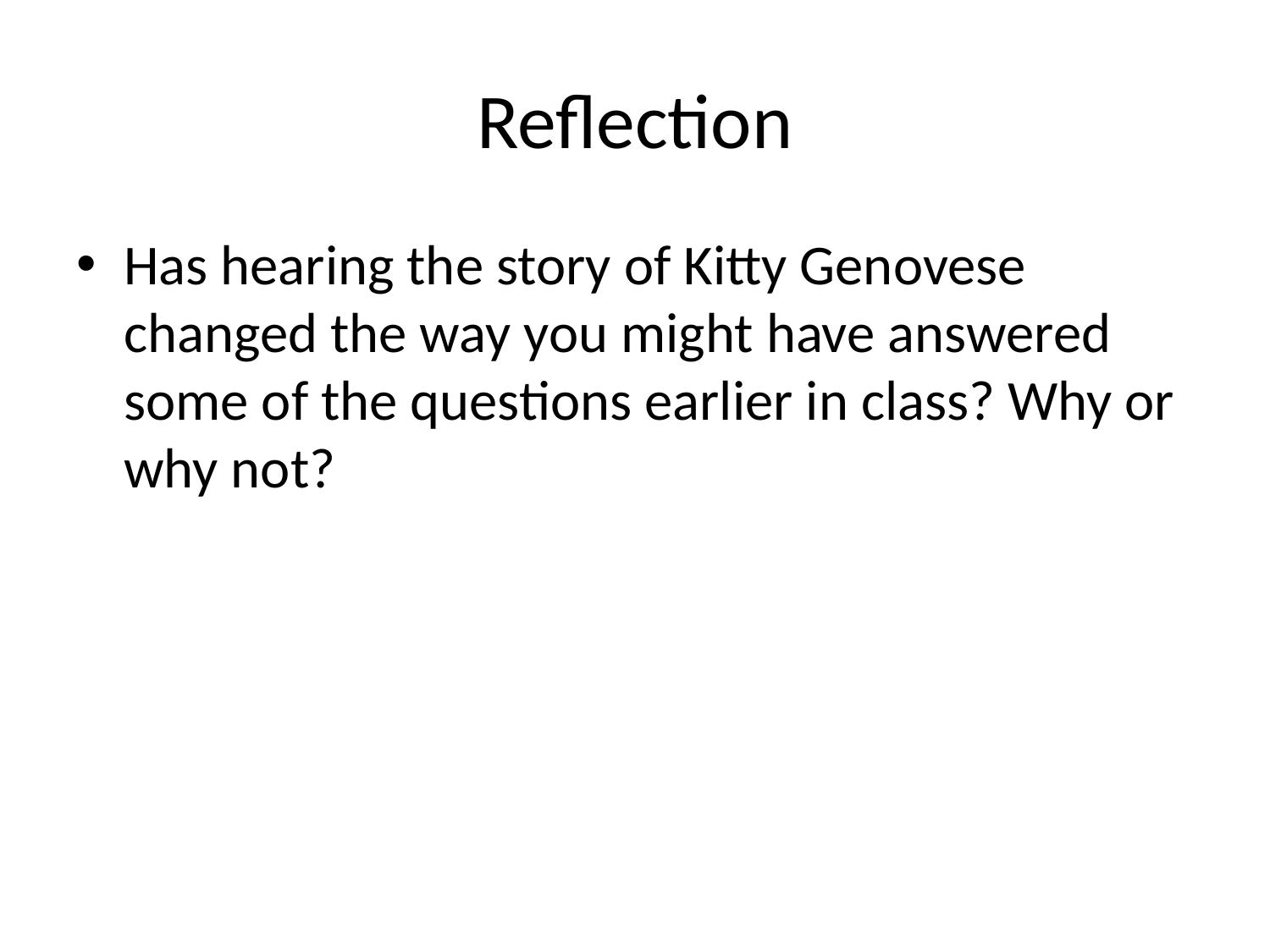

# Reflection
Has hearing the story of Kitty Genovese changed the way you might have answered some of the questions earlier in class? Why or why not?